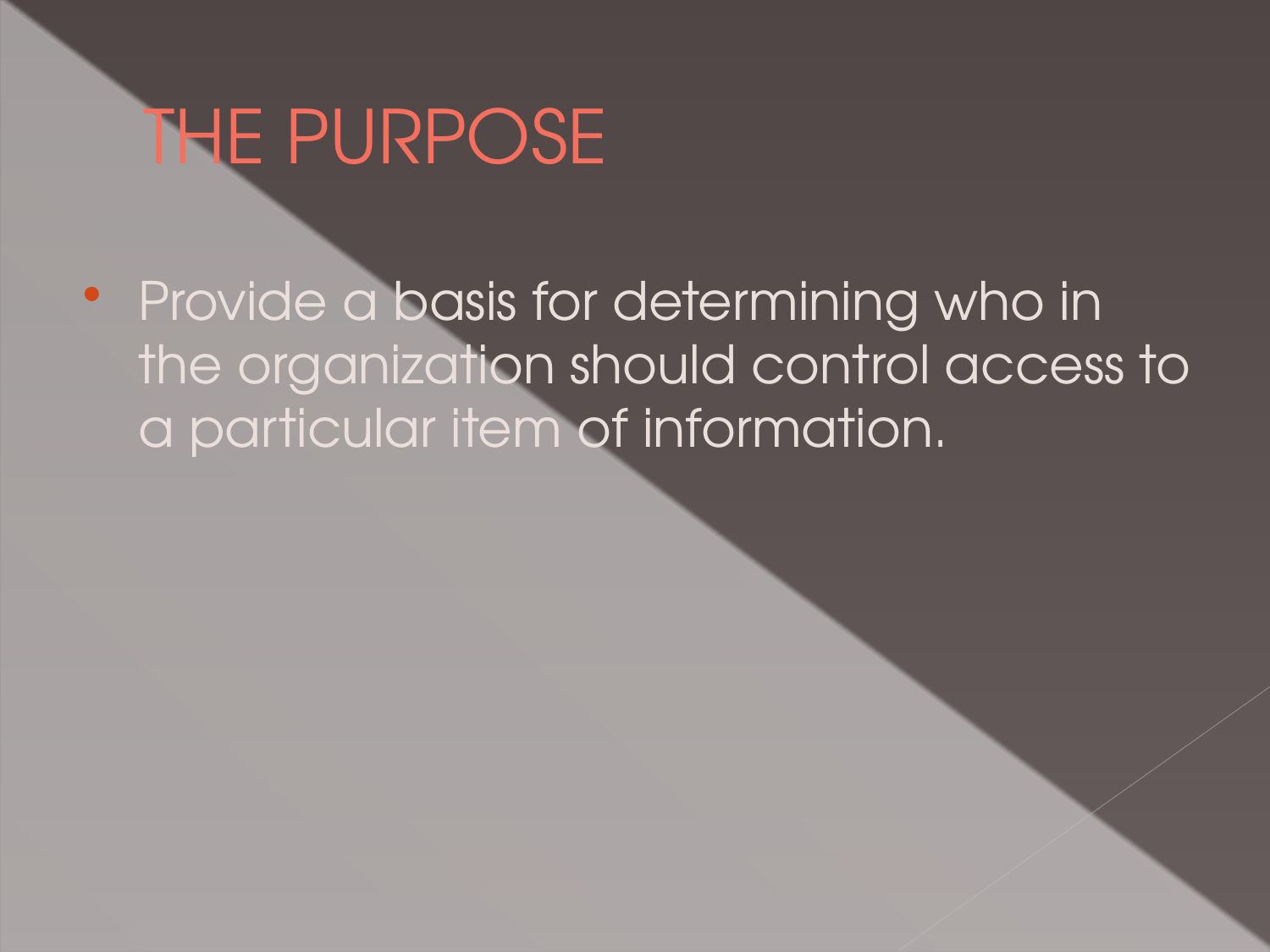

# THE PURPOSE
Provide a basis for determining who in the organization should control access to a particular item of information.